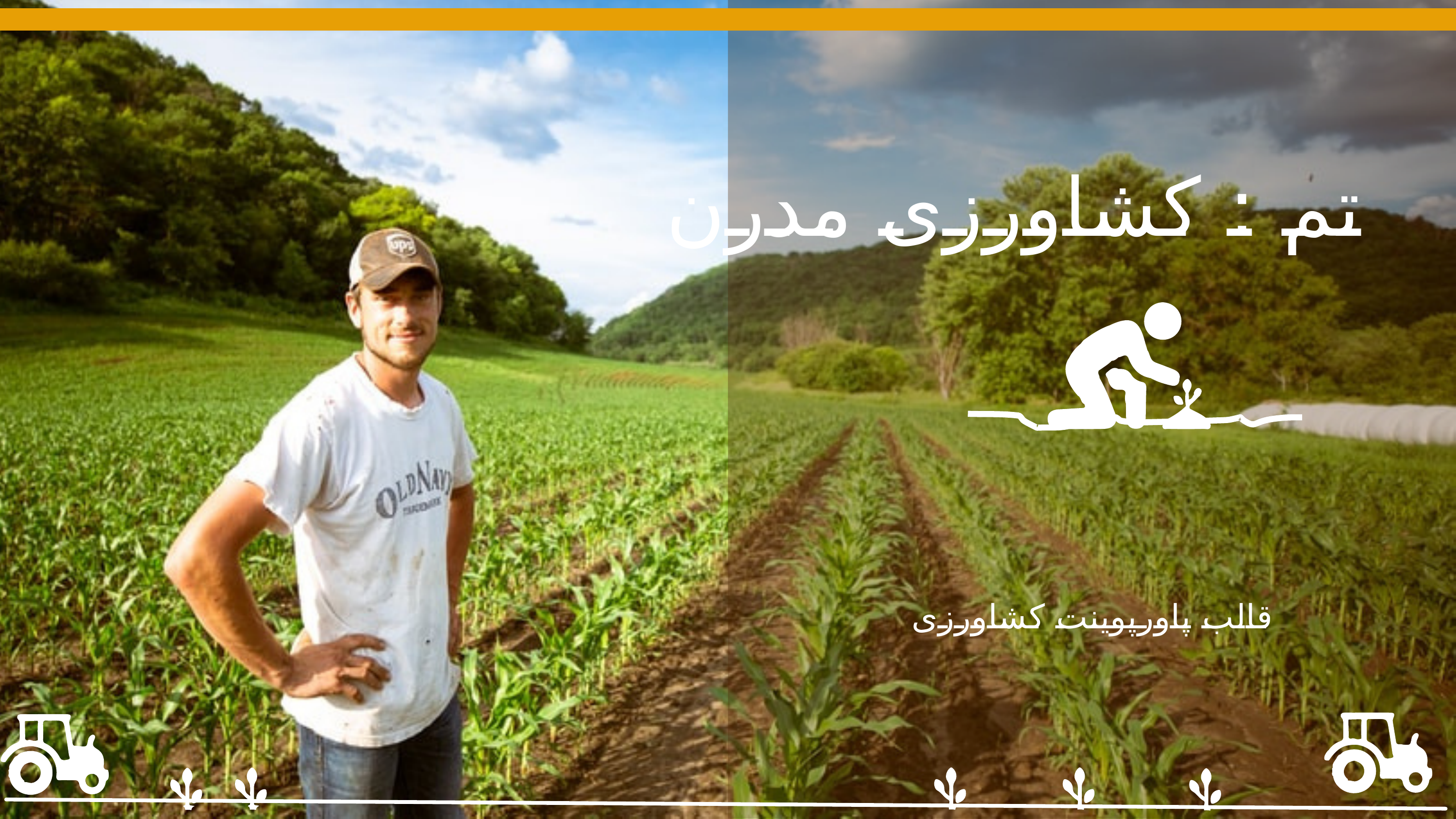

تم : کشاورزی مدرن

قالب پاورپوینت کشاورزی